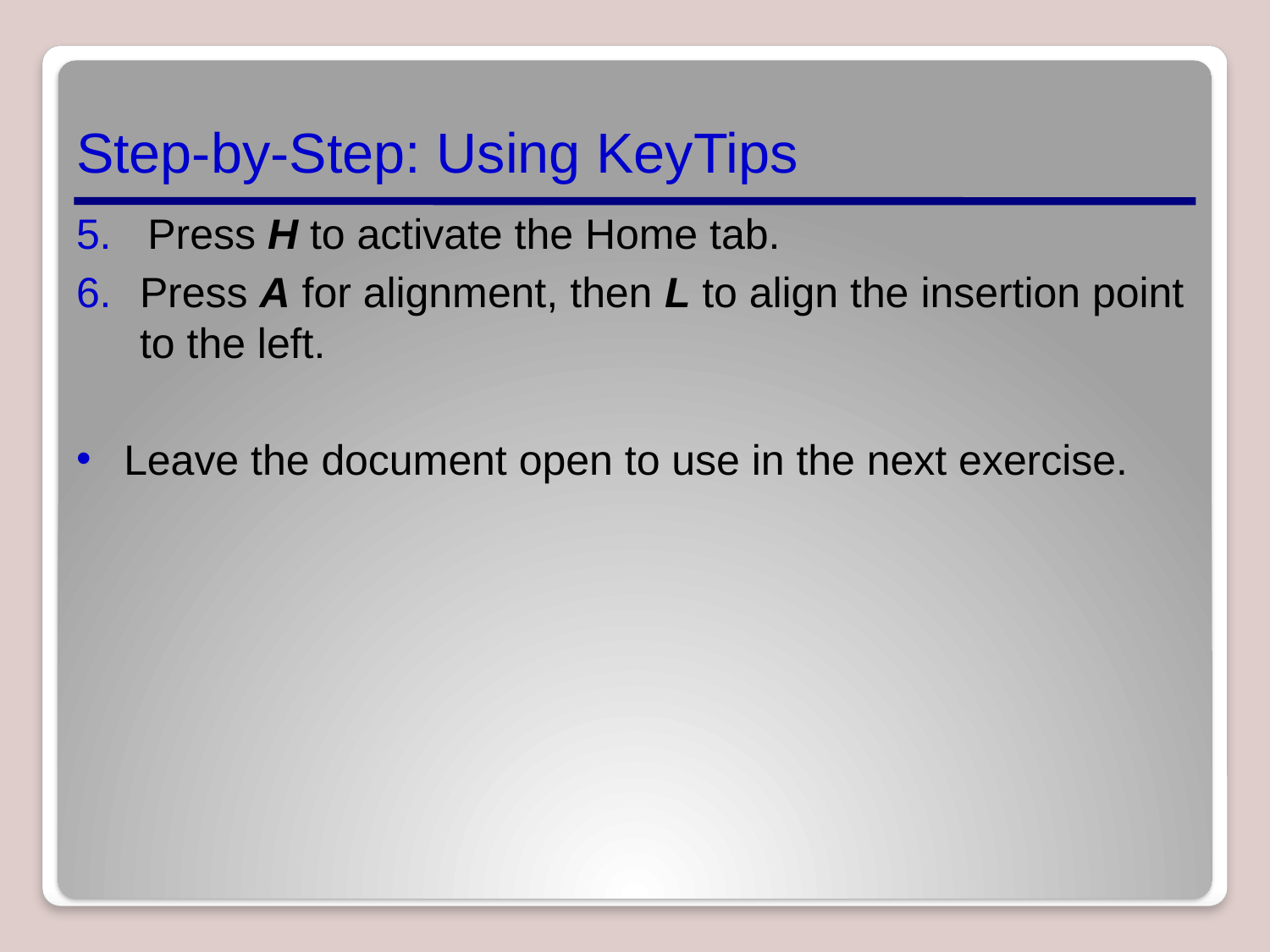

# Step-by-Step: Using KeyTips
Press H to activate the Home tab.
Press A for alignment, then L to align the insertion point to the left.

Leave the document open to use in the next exercise.